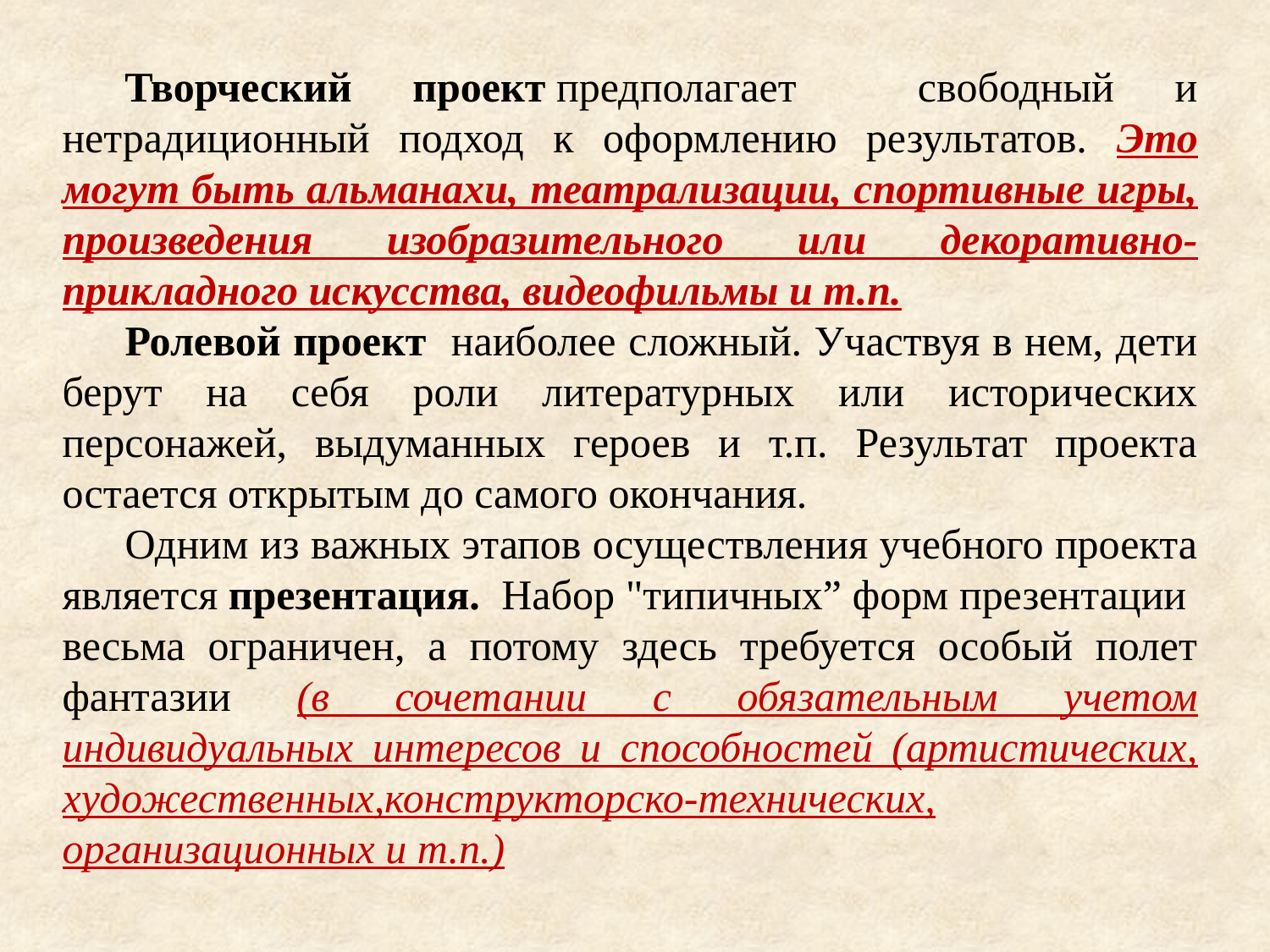

Творческий проект предполагает  свободный и нетрадиционный подход к оформлению результатов. Это могут быть альманахи, театрализации, спортивные игры, произведения изобразительного или декоративно-прикладного искусства, видеофильмы и т.п.
Ролевой проект  наиболее сложный. Участвуя в нем, дети берут на себя роли литературных или исторических персонажей, выдуманных героев и т.п. Результат проекта остается открытым до самого окончания.
Одним из важных этапов осуществления учебного проекта является презентация.  Набор "типичных” форм презентации  весьма ограничен, а потому здесь требуется особый полет фантазии (в сочетании с обязательным учетом индивидуальных интересов и способностей (артистических, художественных,конструкторско-технических, организационных и т.п.)